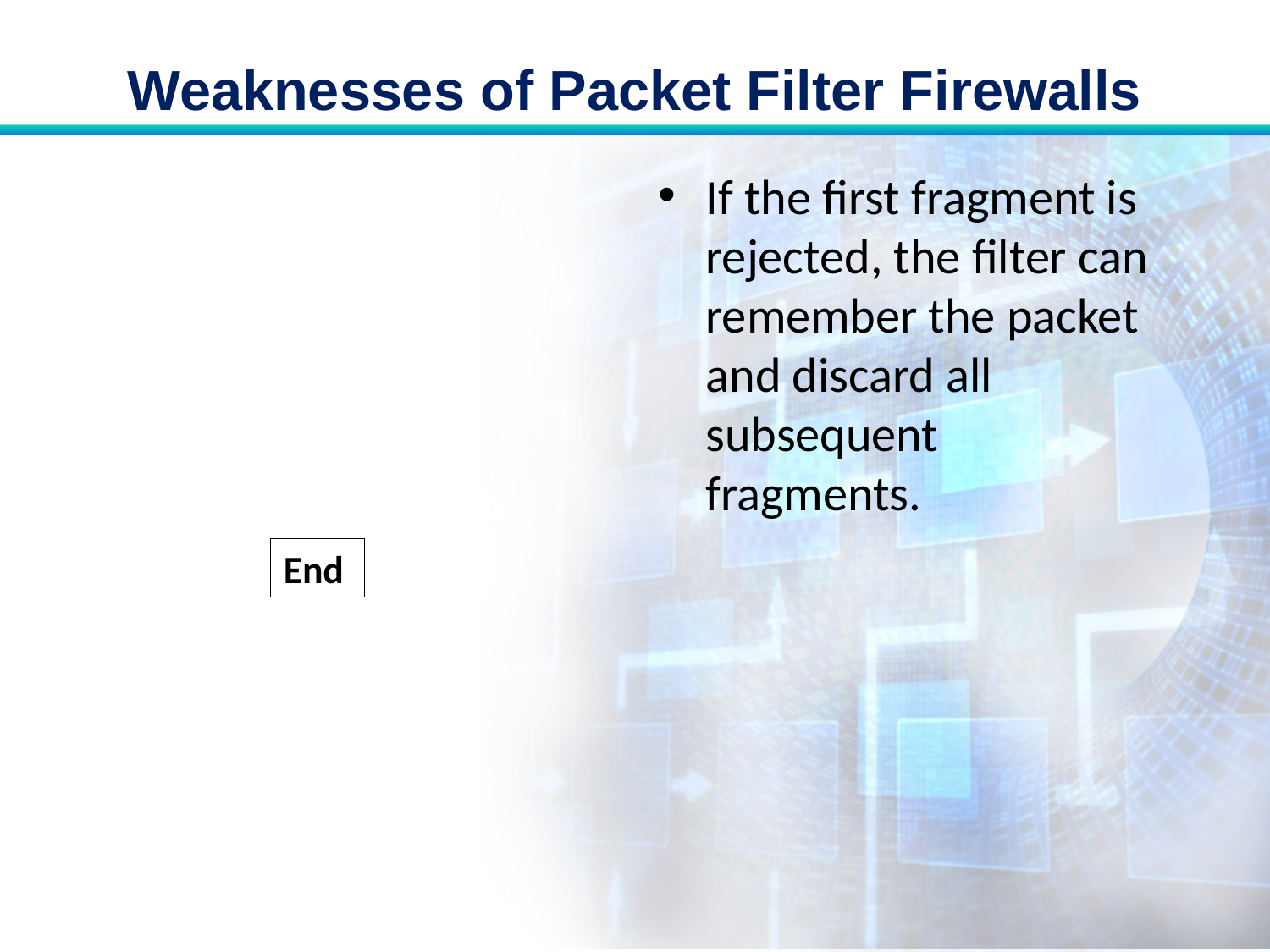

# Weaknesses of Packet Filter Firewalls
If the first fragment is rejected, the filter can remember the packet and discard all subsequent fragments.
End